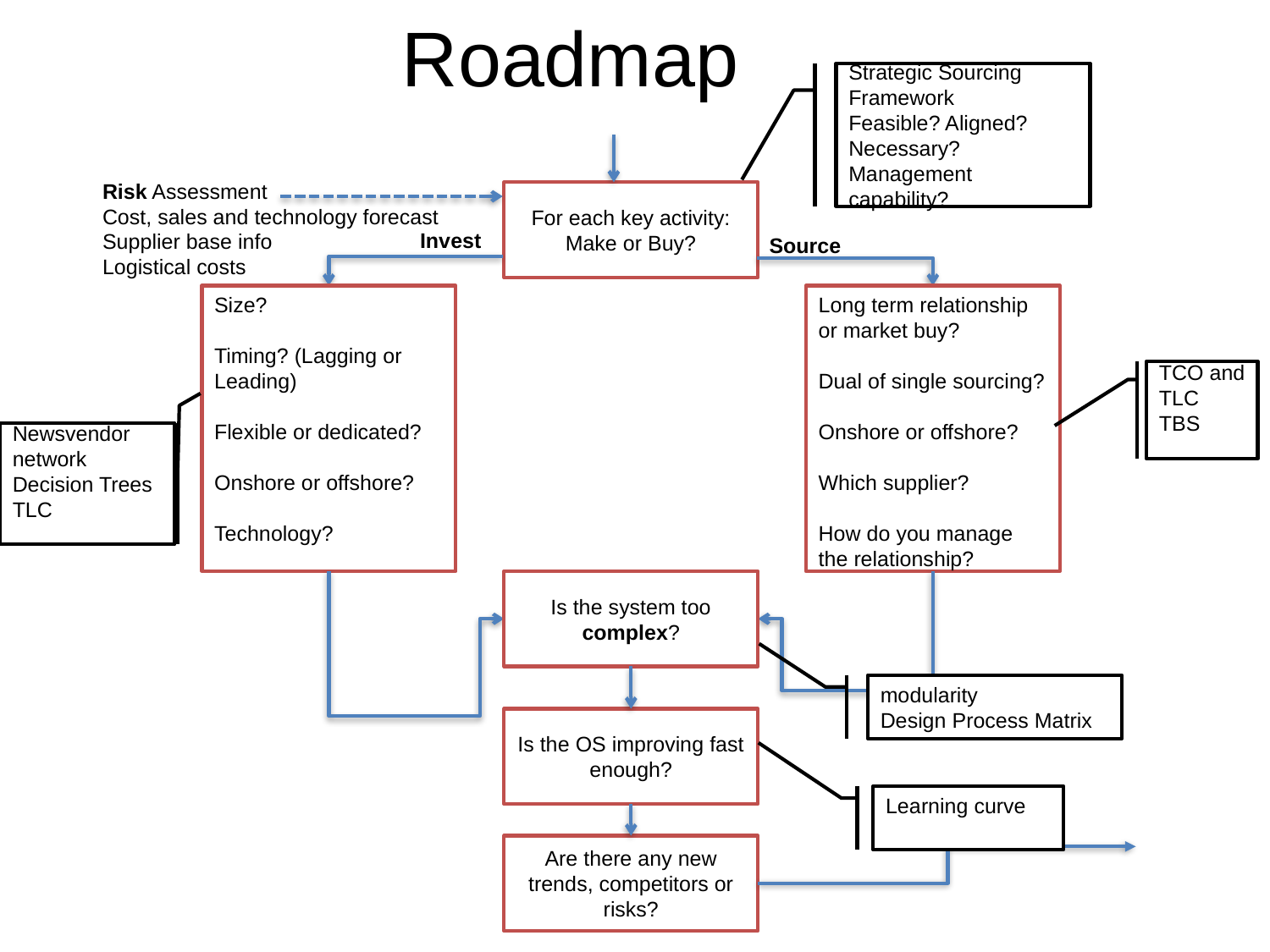

# Roadmap

Strategic Sourcing Framework
Feasible? Aligned? Necessary? Management capability?

Risk Assessment
Cost, sales and technology forecast
Supplier base info
Logistical costs

For each key activity: Make or Buy?
Invest
Source
Size?

Timing? (Lagging or Leading)

Flexible or dedicated?

Onshore or offshore?

Technology?

Long term relationship or market buy?

Dual of single sourcing?

Onshore or offshore?

Which supplier?

How do you manage the relationship?

TCO and TLC
TBS

Newsvendor network
Decision Trees
TLC

Is the system too complex?

modularity
Design Process Matrix

Is the OS improving fast enough?
Learning curve

Are there any new trends, competitors or risks?